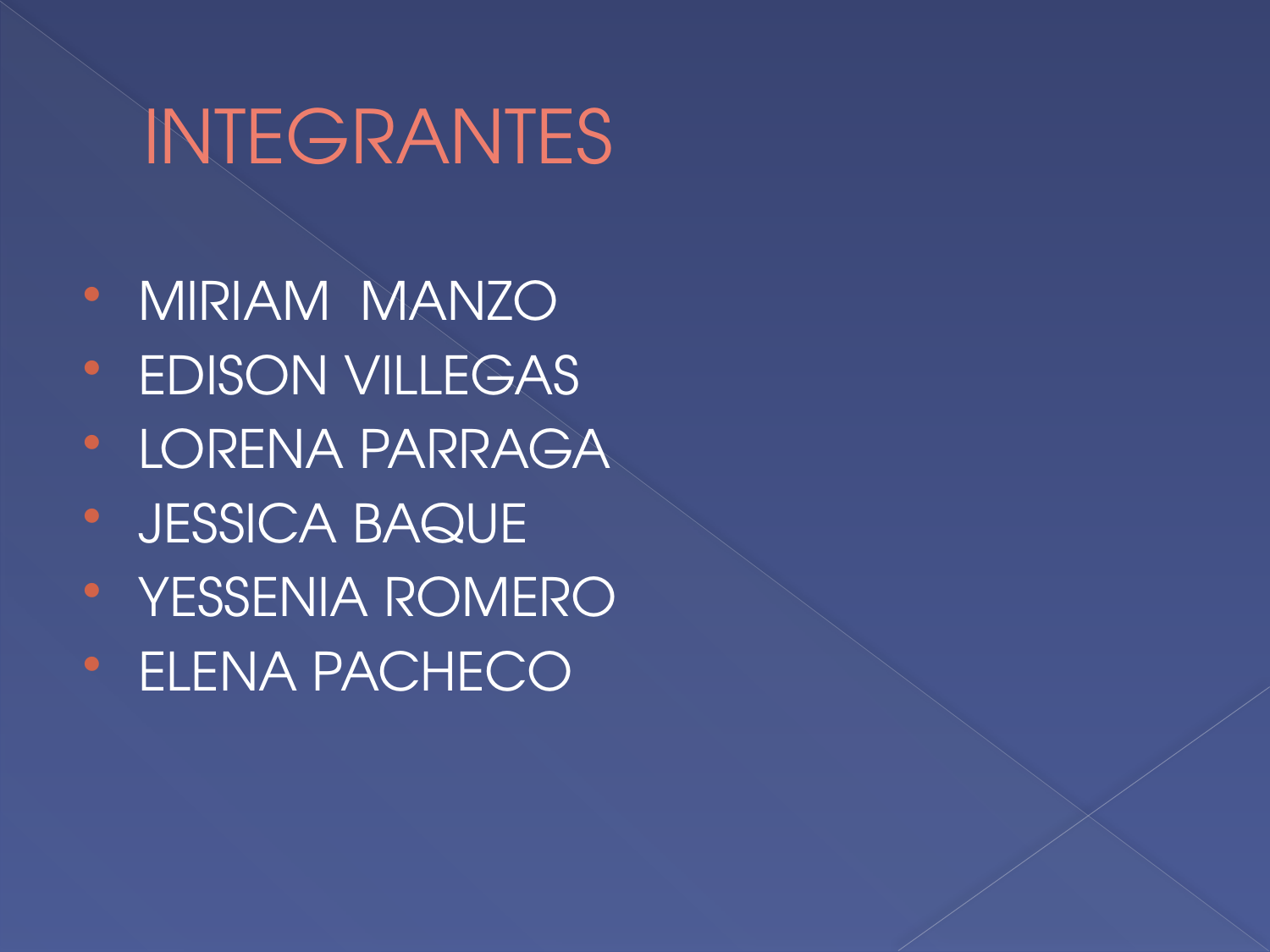

# INTEGRANTES
MIRIAM  MANZO
EDISON VILLEGAS
LORENA PARRAGA
JESSICA BAQUE
YESSENIA ROMERO
ELENA PACHECO